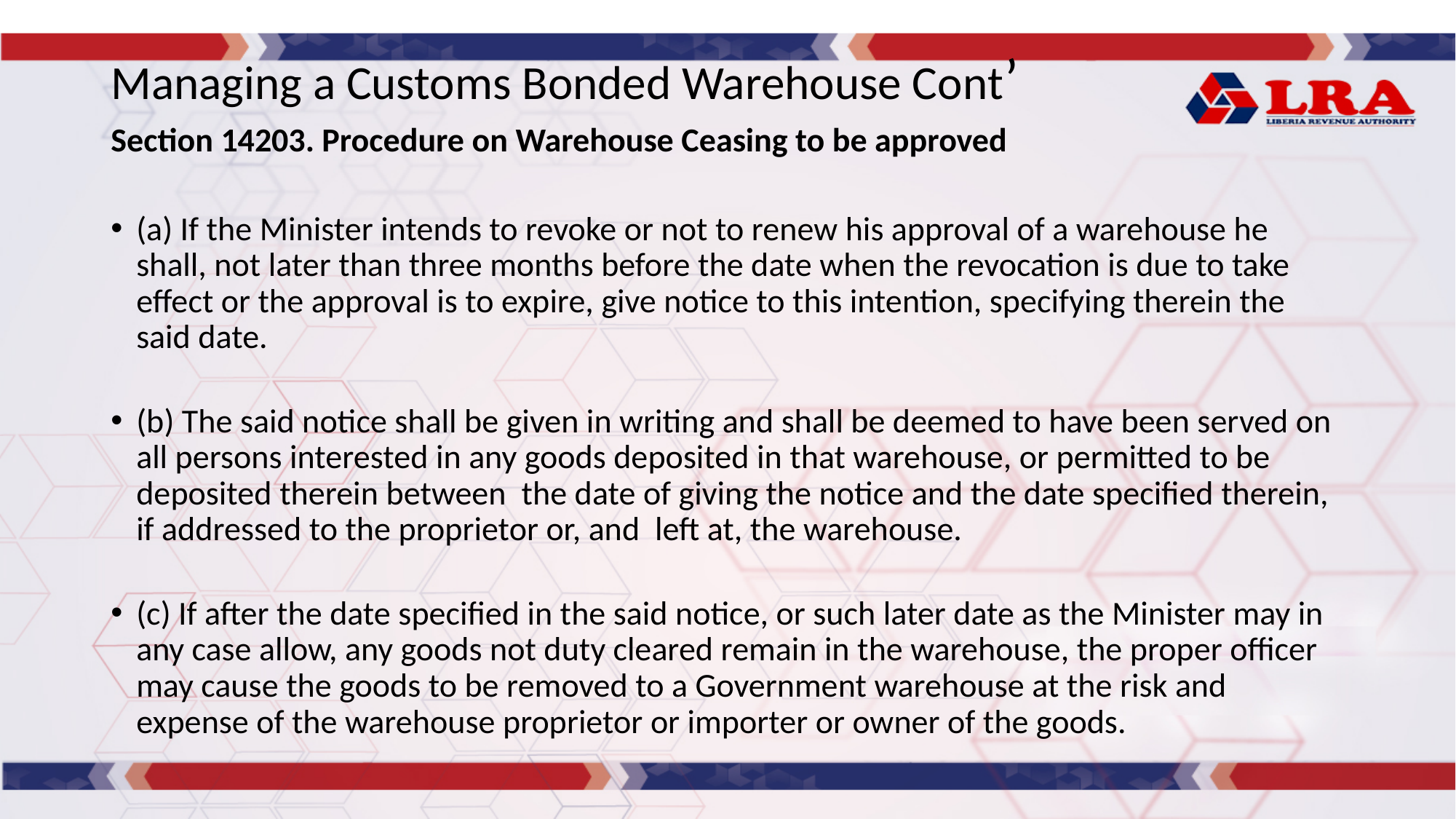

# Managing a Customs Bonded Warehouse Cont’
Section 14203. Procedure on Warehouse Ceasing to be approved
(a) If the Minister intends to revoke or not to renew his approval of a warehouse he shall, not later than three months before the date when the revocation is due to take effect or the approval is to expire, give notice to this intention, specifying therein the said date.
(b) The said notice shall be given in writing and shall be deemed to have been served on all persons interested in any goods deposited in that warehouse, or permitted to be deposited therein between  the date of giving the notice and the date specified therein, if addressed to the proprietor or, and  left at, the warehouse.
(c) If after the date specified in the said notice, or such later date as the Minister may in any case allow, any goods not duty cleared remain in the warehouse, the proper officer may cause the goods to be removed to a Government warehouse at the risk and expense of the warehouse proprietor or importer or owner of the goods.